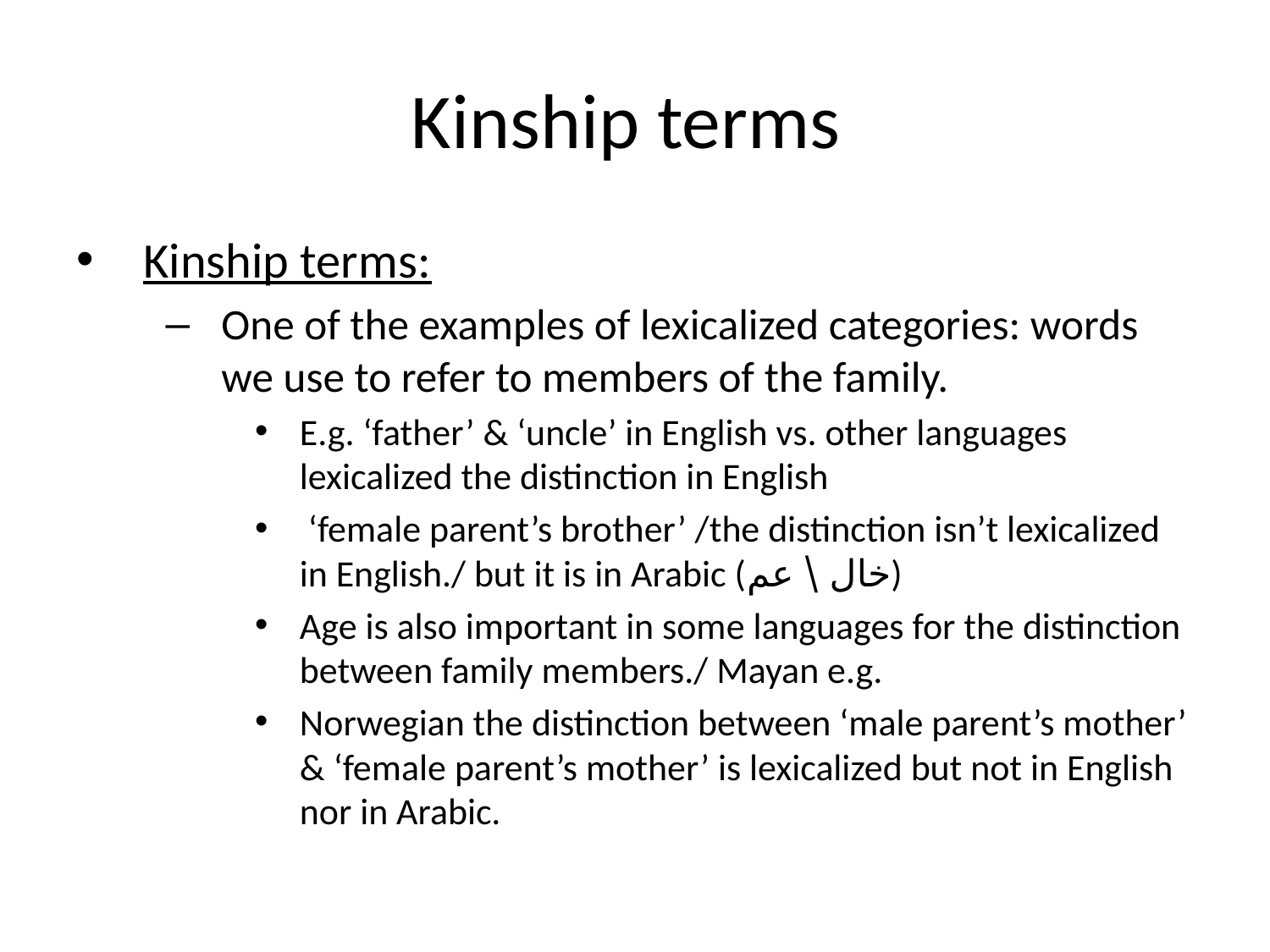

# Kinship terms
Kinship terms:
One of the examples of lexicalized categories: words we use to refer to members of the family.
E.g. ‘father’ & ‘uncle’ in English vs. other languages lexicalized the distinction in English
 ‘female parent’s brother’ /the distinction isn’t lexicalized in English./ but it is in Arabic (خال \ عم)
Age is also important in some languages for the distinction between family members./ Mayan e.g.
Norwegian the distinction between ‘male parent’s mother’ & ‘female parent’s mother’ is lexicalized but not in English nor in Arabic.